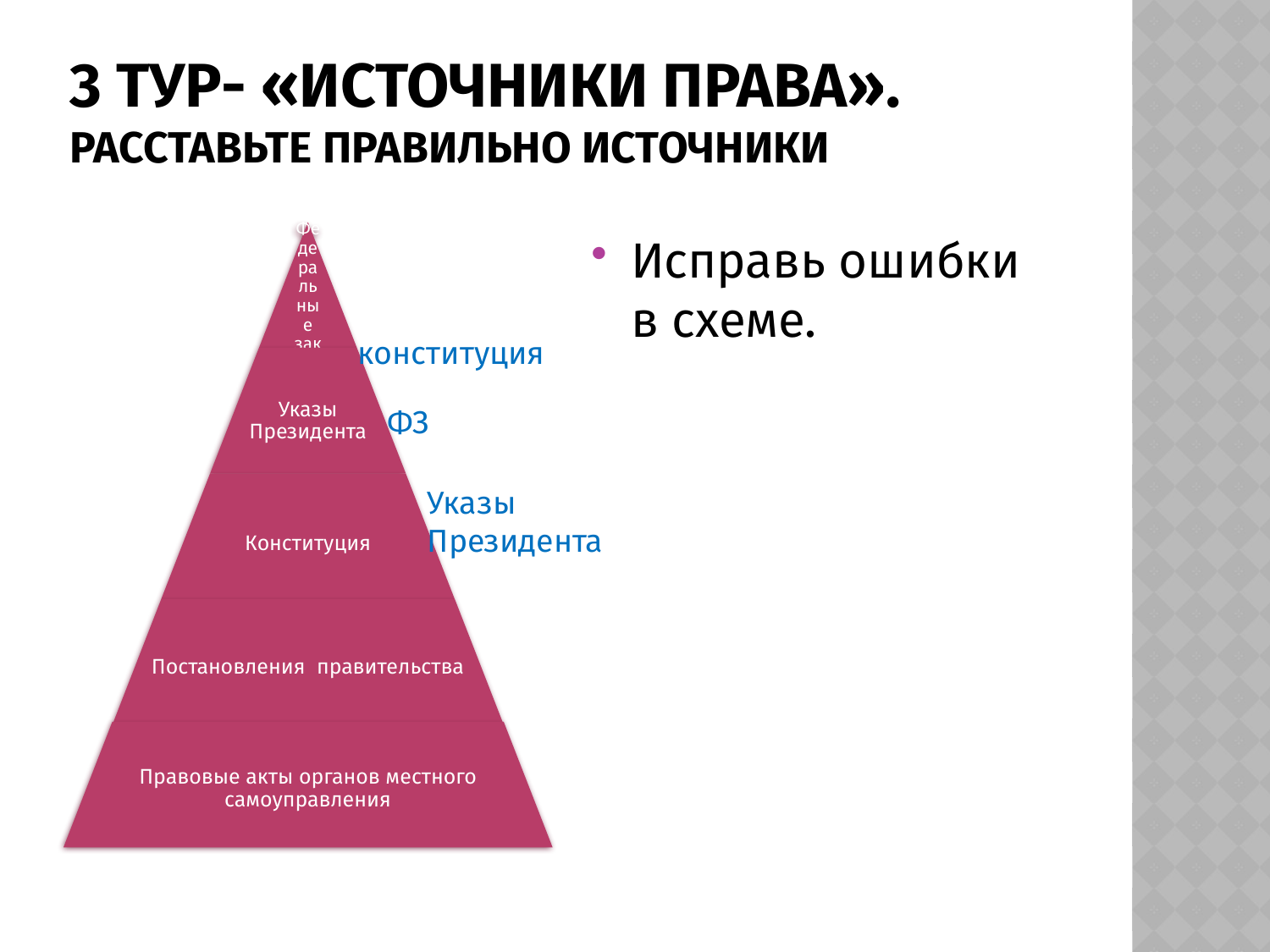

# 3 тур- «источники права». расставьте правильно источники
Федеральные законы
Указы Президента
Конституция
Постановления  правительства
Правовые акты органов местного самоуправления
Исправь ошибки в схеме.

конституция
ФЗ
Указы Президента